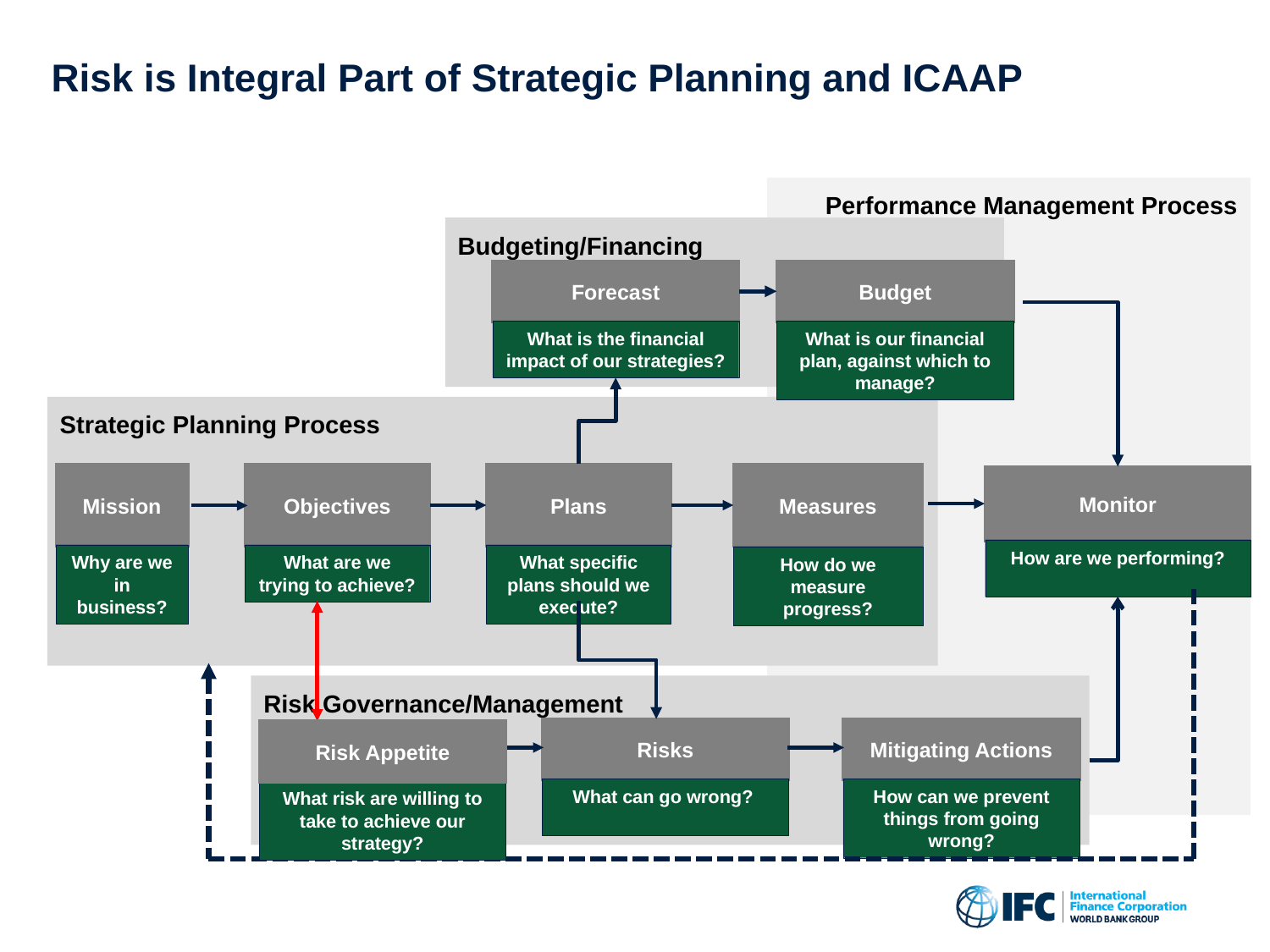

# Risk is Integral Part of Strategic Planning and ICAAP
Performance Management Process
Budgeting/Financing
Forecast
Budget
What is the financial impact of our strategies?
What is our financial plan, against which to manage?
Strategic Planning Process
Mission
Why are we in business?
Measures
How do we measure progress?
Objectives
What are we trying to achieve?
Plans
What specific plans should we execute?
Monitor
How are we performing?

Risk Governance/Management
Risks
Mitigating Actions
What can go wrong?

How can we prevent things from going wrong?
Risk Appetite
What risk are willing to take to achieve our strategy?